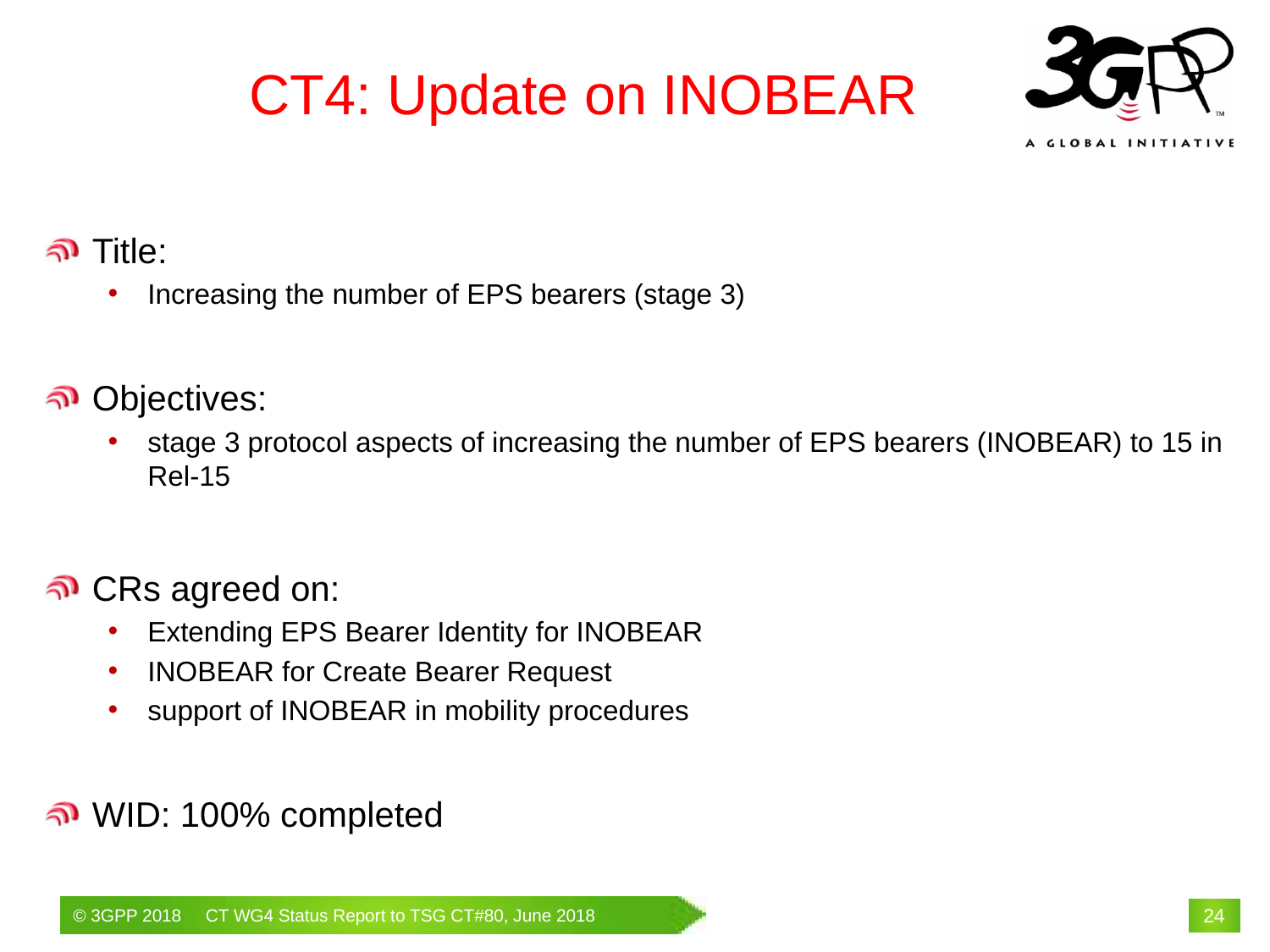

# CT4: Update on INOBEAR
Title:
Increasing the number of EPS bearers (stage 3)

Objectives:
stage 3 protocol aspects of increasing the number of EPS bearers (INOBEAR) to 15 in Rel-15

CRs agreed on:
Extending EPS Bearer Identity for INOBEAR
INOBEAR for Create Bearer Request
support of INOBEAR in mobility procedures

WID: 100% completed